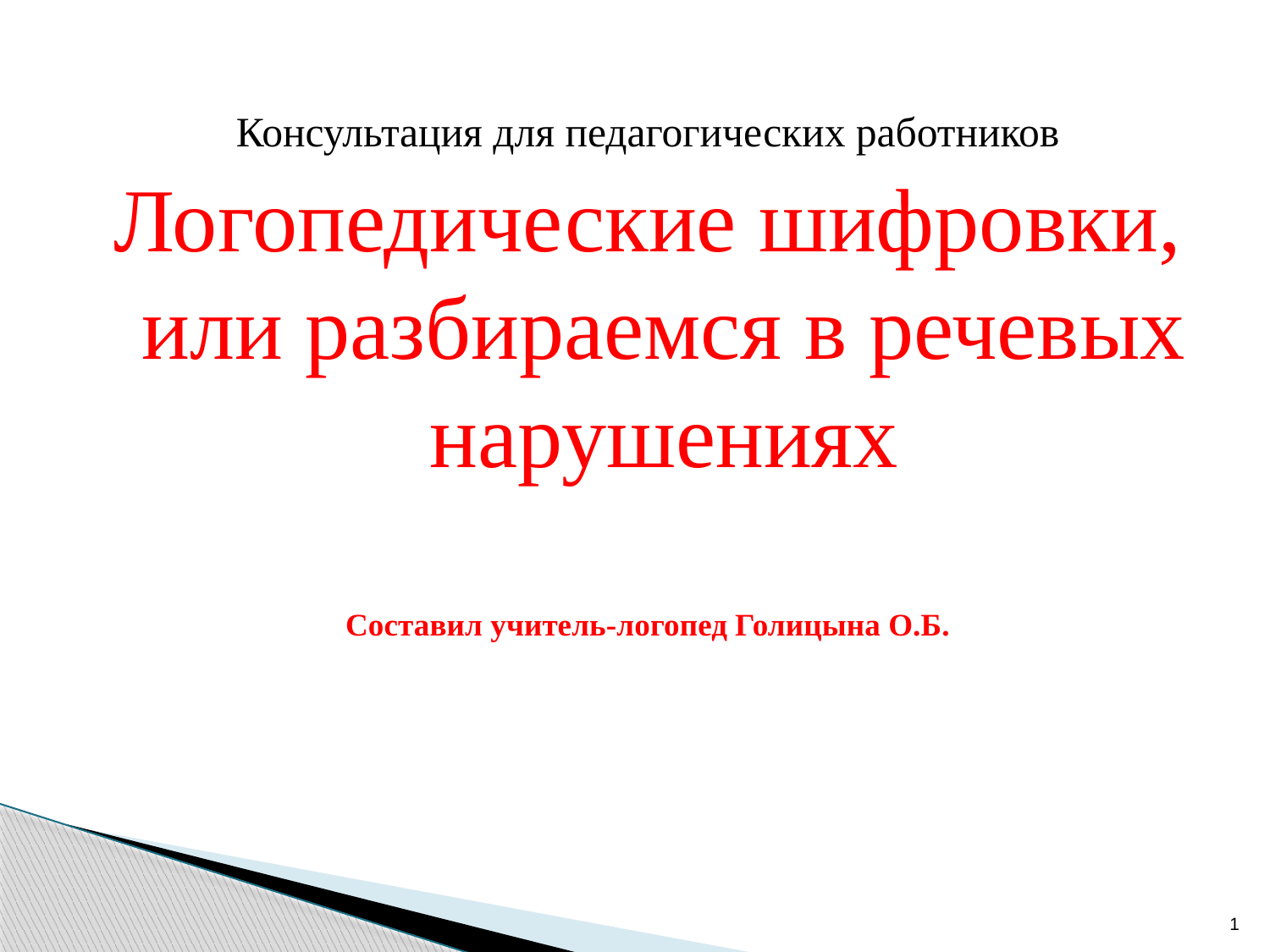

Консультация для педагогических работников
Логопедические шифровки, или разбираемся в речевых нарушениях

Составил учитель-логопед Голицына О.Б.

1